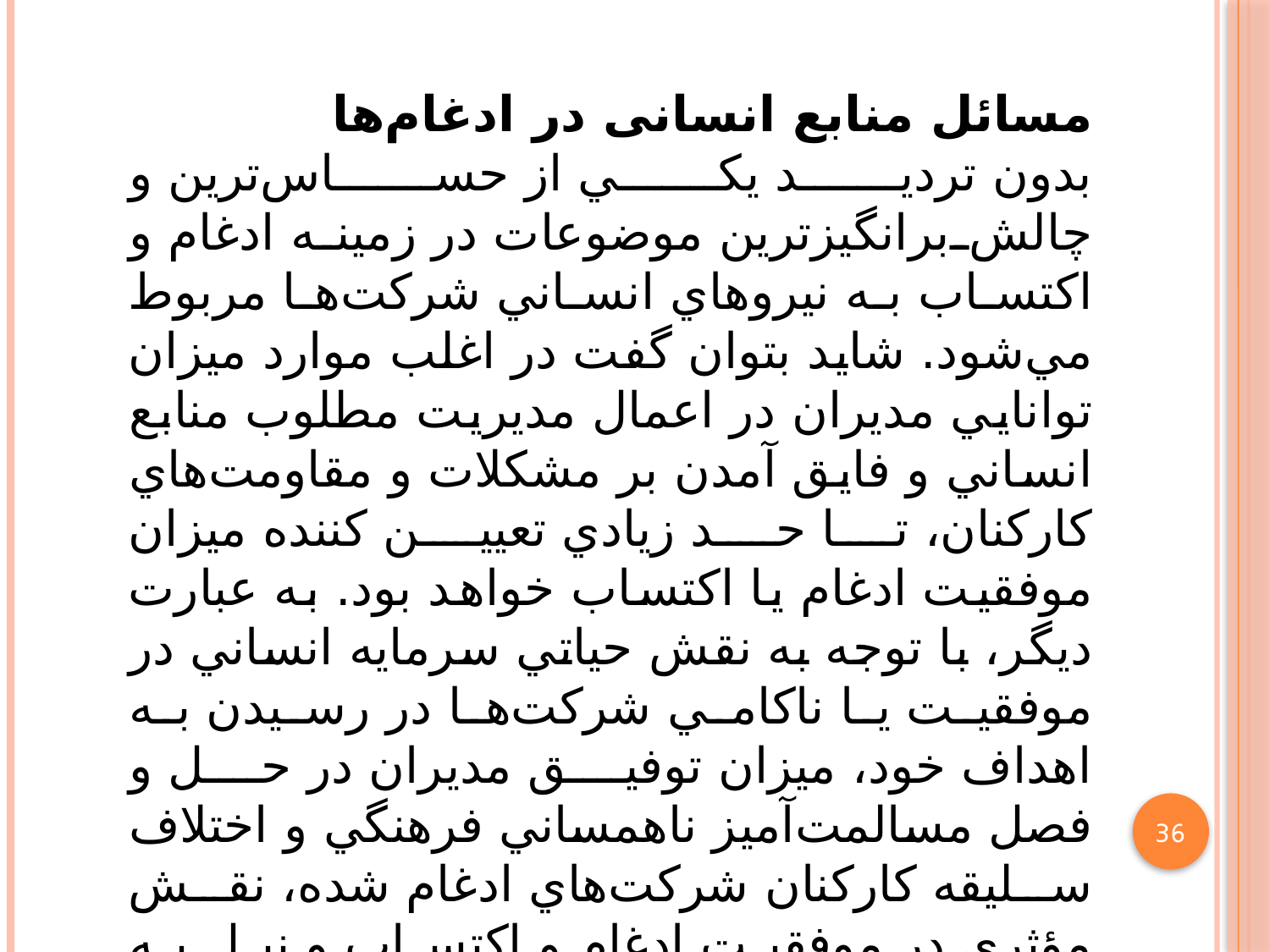

مسائل منابع انسانی در ادغام‌ها
بدون ترديد يکي از حساس‌ترين و چالش‌برانگيزترين موضوعات در زمينه ادغام و اکتساب به نيروهاي انساني شرکت‌ها مربوط مي‌شود. شايد بتوان گفت در اغلب موارد ميزان توانايي مديران در اعمال مديريت مطلوب منابع انساني و فايق آمدن بر مشکلات و مقاومت‌هاي کارکنان، تا حد زيادي تعيين کننده ميزان موفقيت ادغام يا اکتساب خواهد بود. به عبارت ديگر، با توجه به نقش حياتي سرمايه انساني در موفقيت يا ناکامي شرکت‌ها در رسيدن به اهداف خود، ميزان توفيق مديران در حل و فصل مسالمت‌آميز ناهمساني فرهنگي و اختلاف سليقه کارکنان شرکت‌هاي ادغام شده، نقش مؤثري در موفقيت ادغام و اکتساب و نيل به اهداف خواهد داشت. در خصوص منابع انساني پرداختن به امور زير در هنگام ادغام حائز اهميت زيادي است:
36